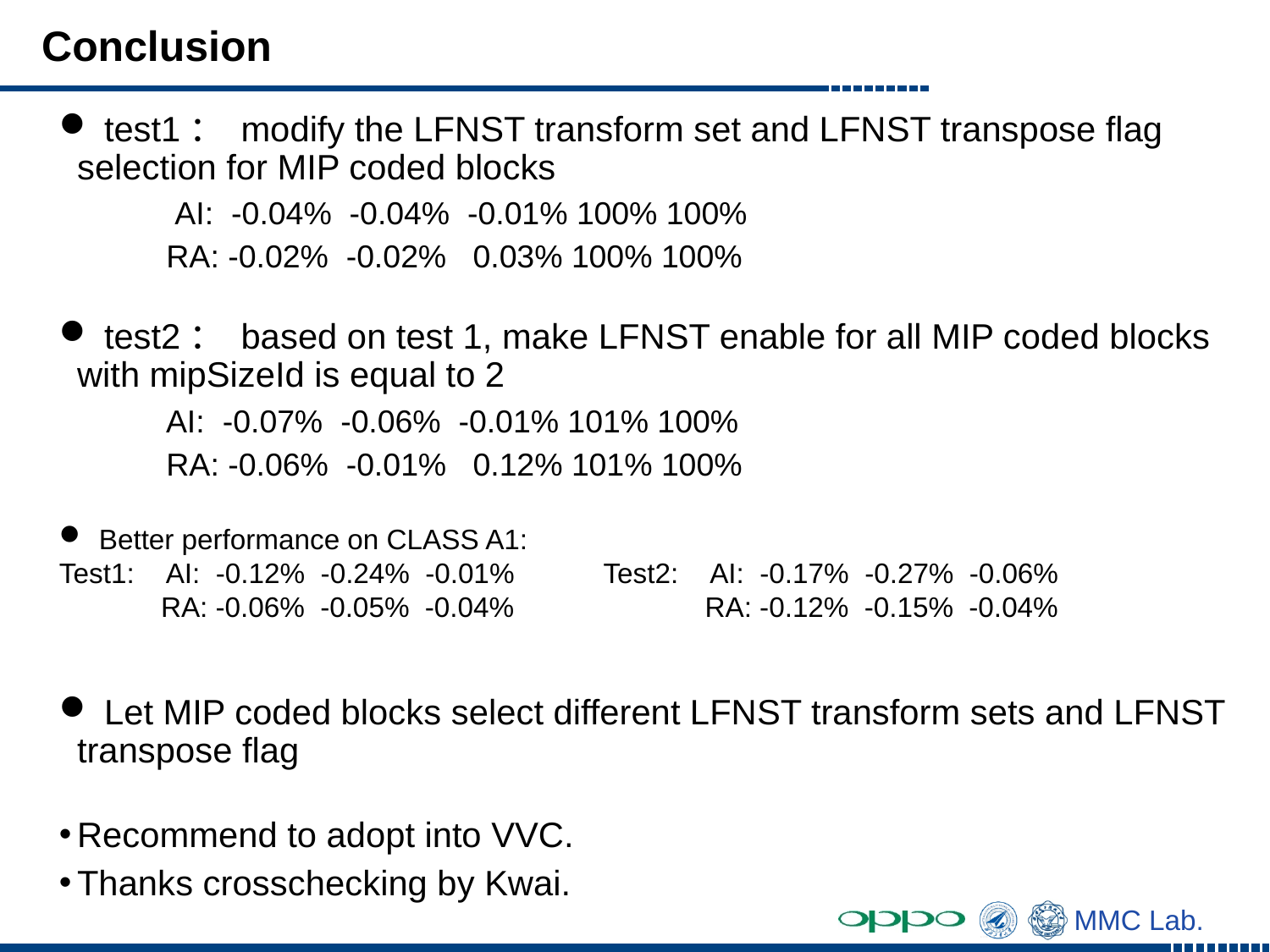

# Conclusion

 test1： modify the LFNST transform set and LFNST transpose flag selection for MIP coded blocks
             AI:  -0.04%  -0.04%  -0.01% 100% 100%
    RA: -0.02%  -0.02%   0.03% 100% 100%

 test2： based on test 1, make LFNST enable for all MIP coded blocks with mipSizeId is equal to 2
               AI:  -0.07%  -0.06%  -0.01% 101% 100%
    RA: -0.06%  -0.01%   0.12% 101% 100%

 Let MIP coded blocks select different LFNST transform sets and LFNST transpose flag

Recommend to adopt into VVC.
Thanks crosschecking by Kwai.

Better performance on CLASS A1:
Test1:    AI:  -0.12%  -0.24%  -0.01%
             RA: -0.06%  -0.05%  -0.04%
Test2:    AI:  -0.17%  -0.27%  -0.06%
             RA: -0.12%  -0.15%  -0.04%